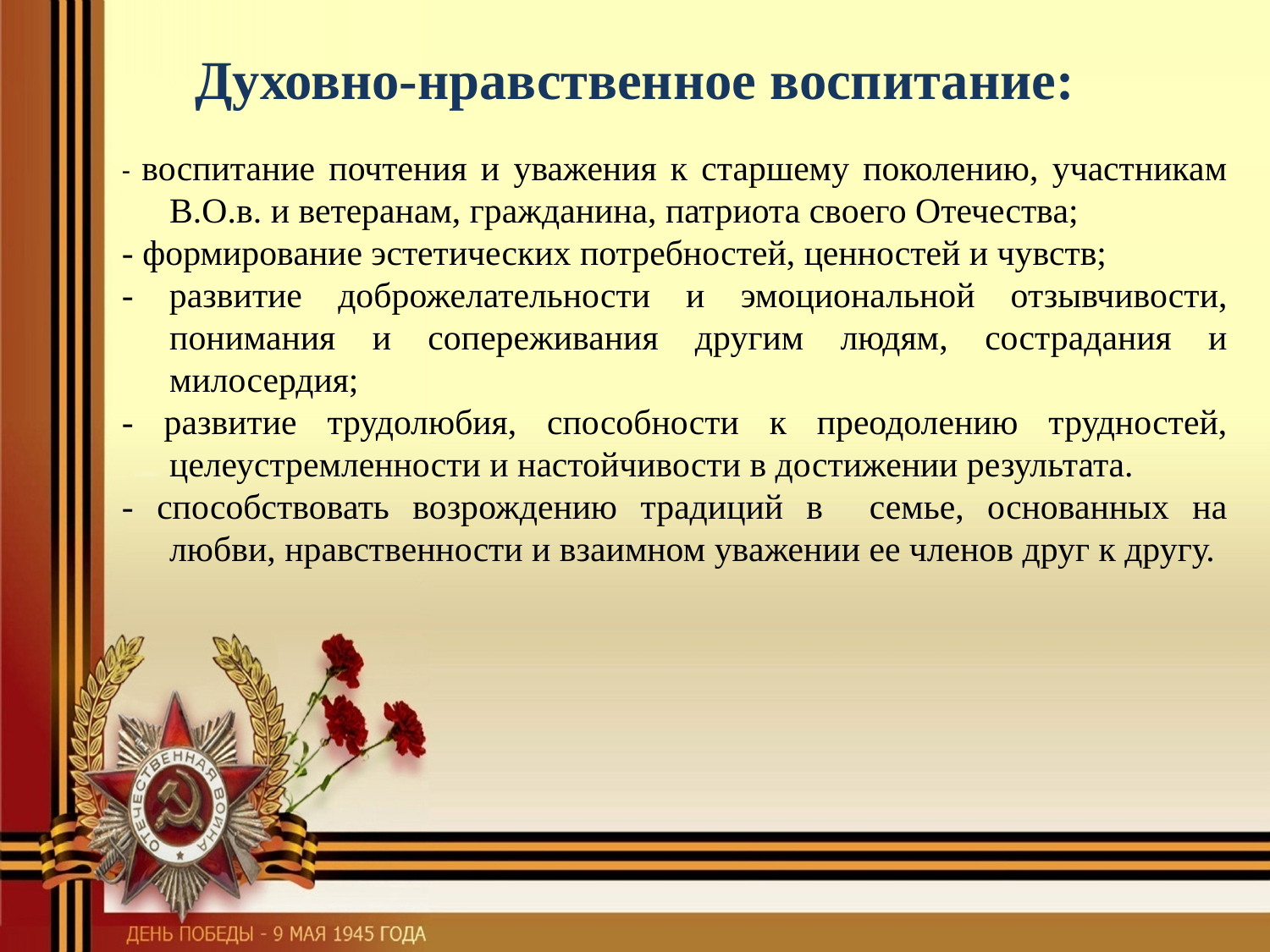

# Духовно-нравственное воспитание:
- воспитание почтения и уважения к старшему поколению, участникам В.О.в. и ветеранам, гражданина, патриота своего Отечества;
- формирование эстетических потребностей, ценностей и чувств;
- развитие доброжелательности и эмоциональной отзывчивости, понимания и сопереживания другим людям, сострадания и милосердия;
- развитие трудолюбия, способности к преодолению трудностей, целеустремленности и настойчивости в достижении результата.
- способствовать возрождению традиций в  семье, основанных на любви, нравственности и взаимном уважении ее членов друг к другу.